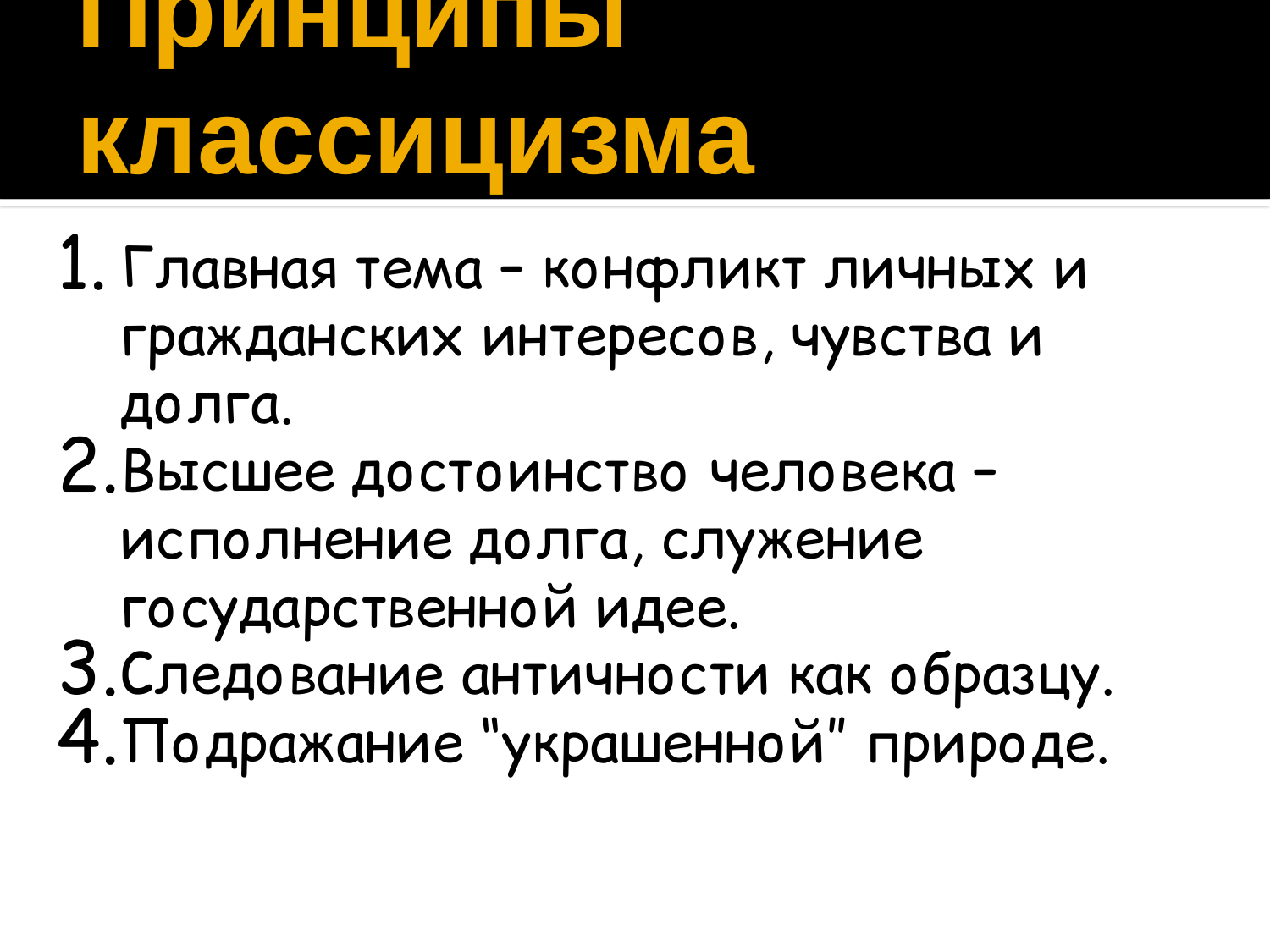

# Принципы классицизма
Главная тема – конфликт личных и гражданских интересов, чувства и долга.
Высшее достоинство человека – исполнение долга, служение государственной идее.
Следование античности как образцу.
Подражание “украшенной” природе.